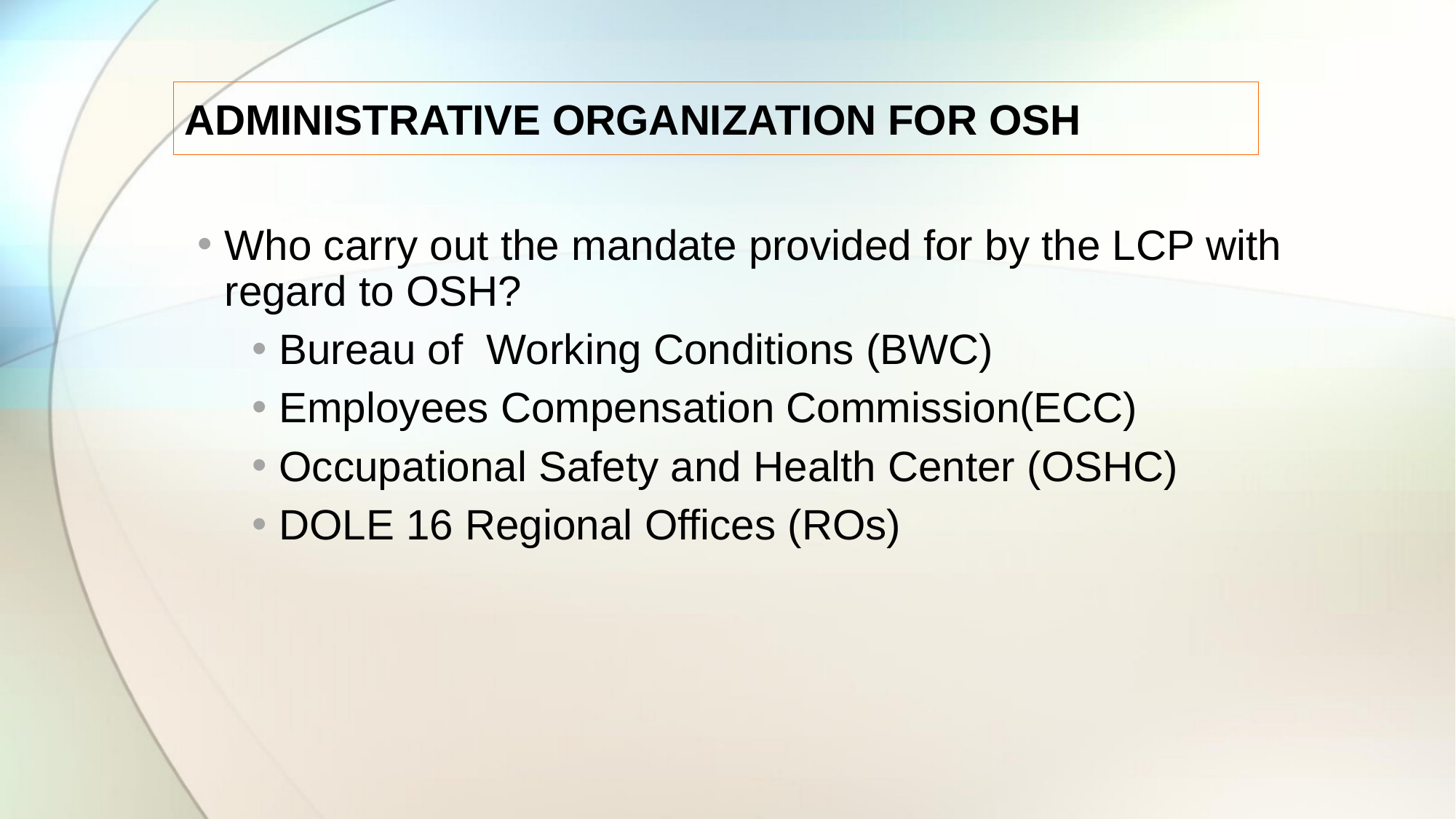

# ADMINISTRATIVE ORGANIZATION FOR OSH
Who carry out the mandate provided for by the LCP with regard to OSH?
Bureau of  Working Conditions (BWC)
Employees Compensation Commission(ECC)
Occupational Safety and Health Center (OSHC)
DOLE 16 Regional Offices (ROs)